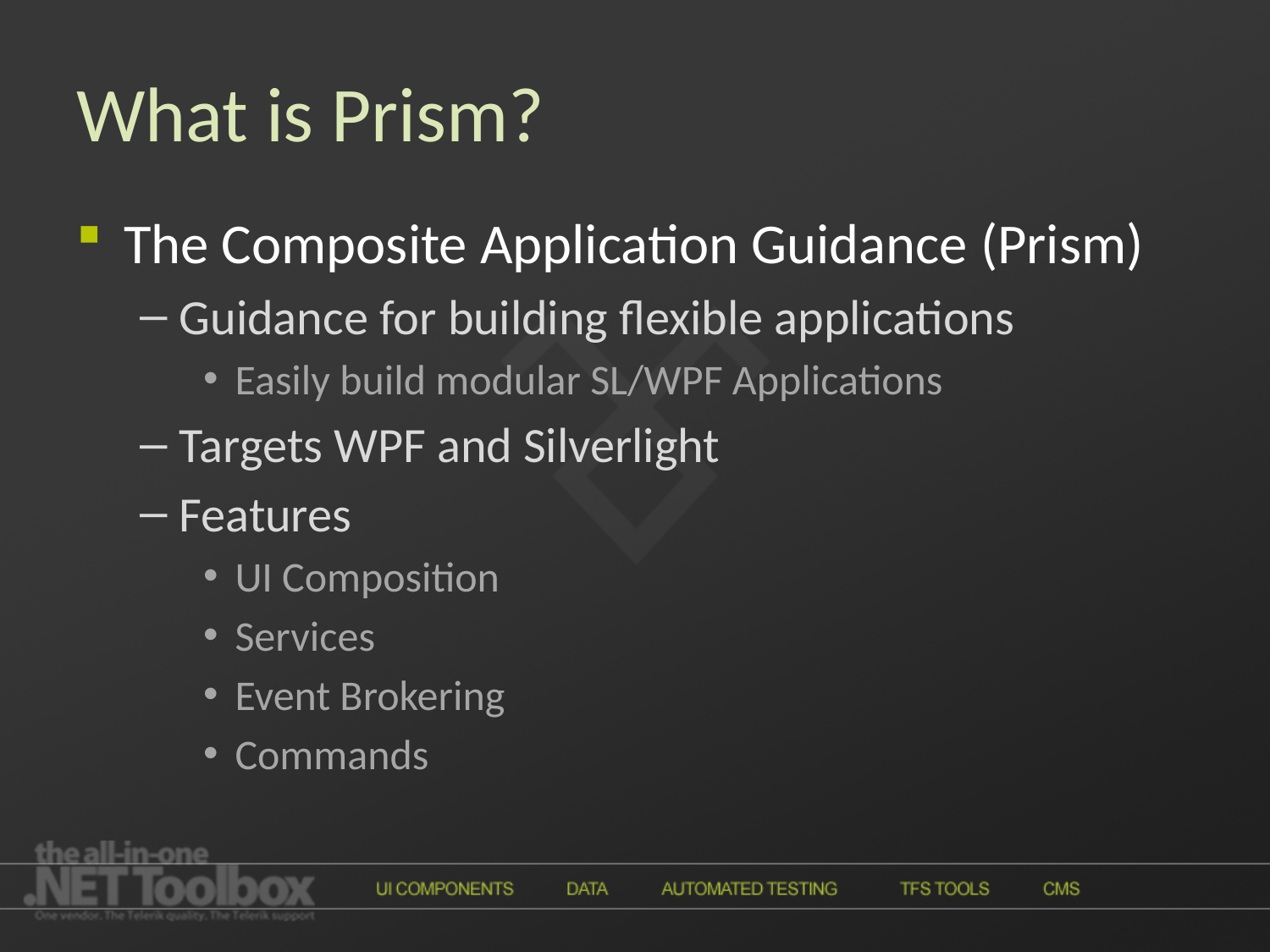

# What is Prism?
The Composite Application Guidance (Prism)
Guidance for building flexible applications
Easily build modular SL/WPF Applications
Targets WPF and Silverlight
Features
UI Composition
Services
Event Brokering
Commands